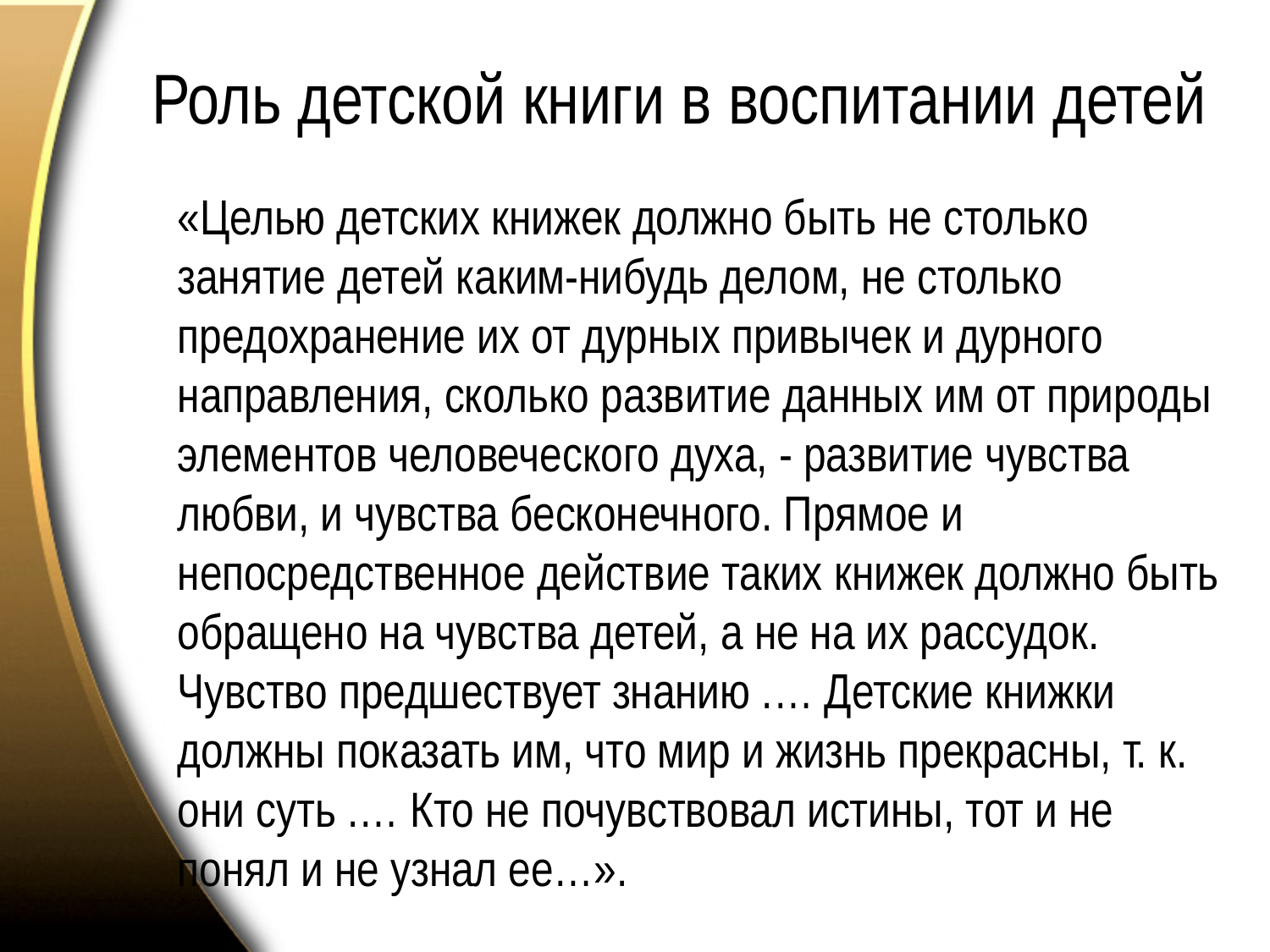

# Роль детской книги в воспитании детей
«Целью детских книжек должно быть не столько занятие детей каким-нибудь делом, не столько предохранение их от дурных привычек и дурного направления, сколько развитие данных им от природы элементов человеческого духа, - развитие чувства любви, и чувства бесконечного. Прямое и непосредственное действие таких книжек должно быть обращено на чувства детей, а не на их рассудок. Чувство предшествует знанию .… Детские книжки должны показать им, что мир и жизнь прекрасны, т. к. они суть .… Кто не почувствовал истины, тот и не понял и не узнал ее…».